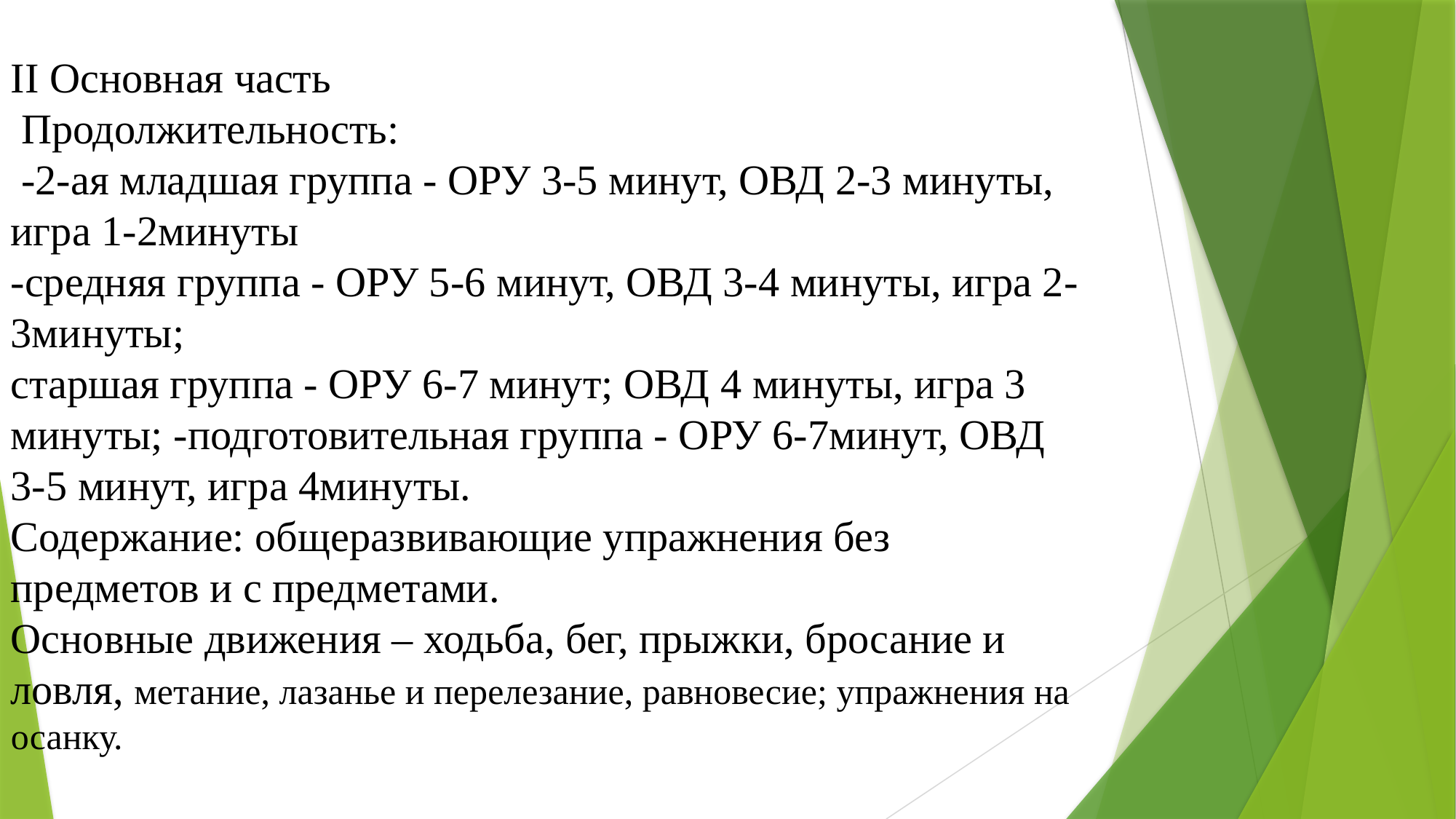

II Основная часть
 Продолжительность:
 -2-ая младшая группа - ОРУ 3-5 минут, ОВД 2-3 минуты, игра 1-2минуты
-средняя группа - ОРУ 5-6 минут, ОВД 3-4 минуты, игра 2-3минуты;
старшая группа - ОРУ 6-7 минут; ОВД 4 минуты, игра 3 минуты; -подготовительная группа - ОРУ 6-7минут, ОВД 3-5 минут, игра 4минуты.
Содержание: общеразвивающие упражнения без предметов и с предметами.
Основные движения – ходьба, бег, прыжки, бросание и ловля, метание, лазанье и перелезание, равновесие; упражнения на осанку.